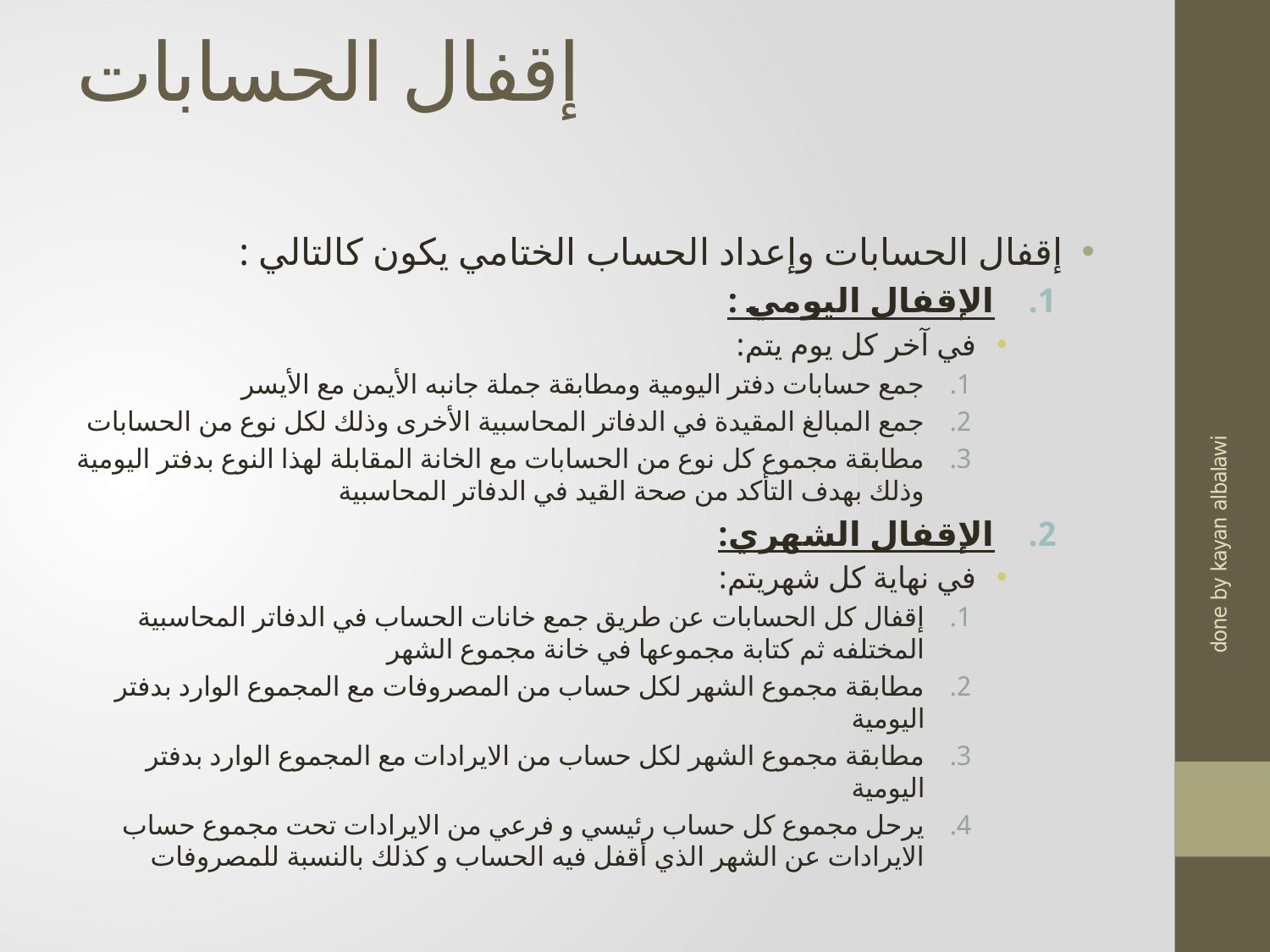

# إقفال الحسابات
إقفال الحسابات وإعداد الحساب الختامي يكون كالتالي :
الإقفال اليومي :
في آخر كل يوم يتم:
جمع حسابات دفتر اليومية ومطابقة جملة جانبه الأيمن مع الأيسر
جمع المبالغ المقيدة في الدفاتر المحاسبية الأخرى وذلك لكل نوع من الحسابات
مطابقة مجموع كل نوع من الحسابات مع الخانة المقابلة لهذا النوع بدفتر اليومية وذلك بهدف التأكد من صحة القيد في الدفاتر المحاسبية
الإقفال الشهري:
في نهاية كل شهريتم:
إقفال كل الحسابات عن طريق جمع خانات الحساب في الدفاتر المحاسبية المختلفه ثم كتابة مجموعها في خانة مجموع الشهر
مطابقة مجموع الشهر لكل حساب من المصروفات مع المجموع الوارد بدفتر اليومية
مطابقة مجموع الشهر لكل حساب من الايرادات مع المجموع الوارد بدفتر اليومية
يرحل مجموع كل حساب رئيسي و فرعي من الايرادات تحت مجموع حساب الايرادات عن الشهر الذي أقفل فيه الحساب و كذلك بالنسبة للمصروفات

done by kayan albalawi